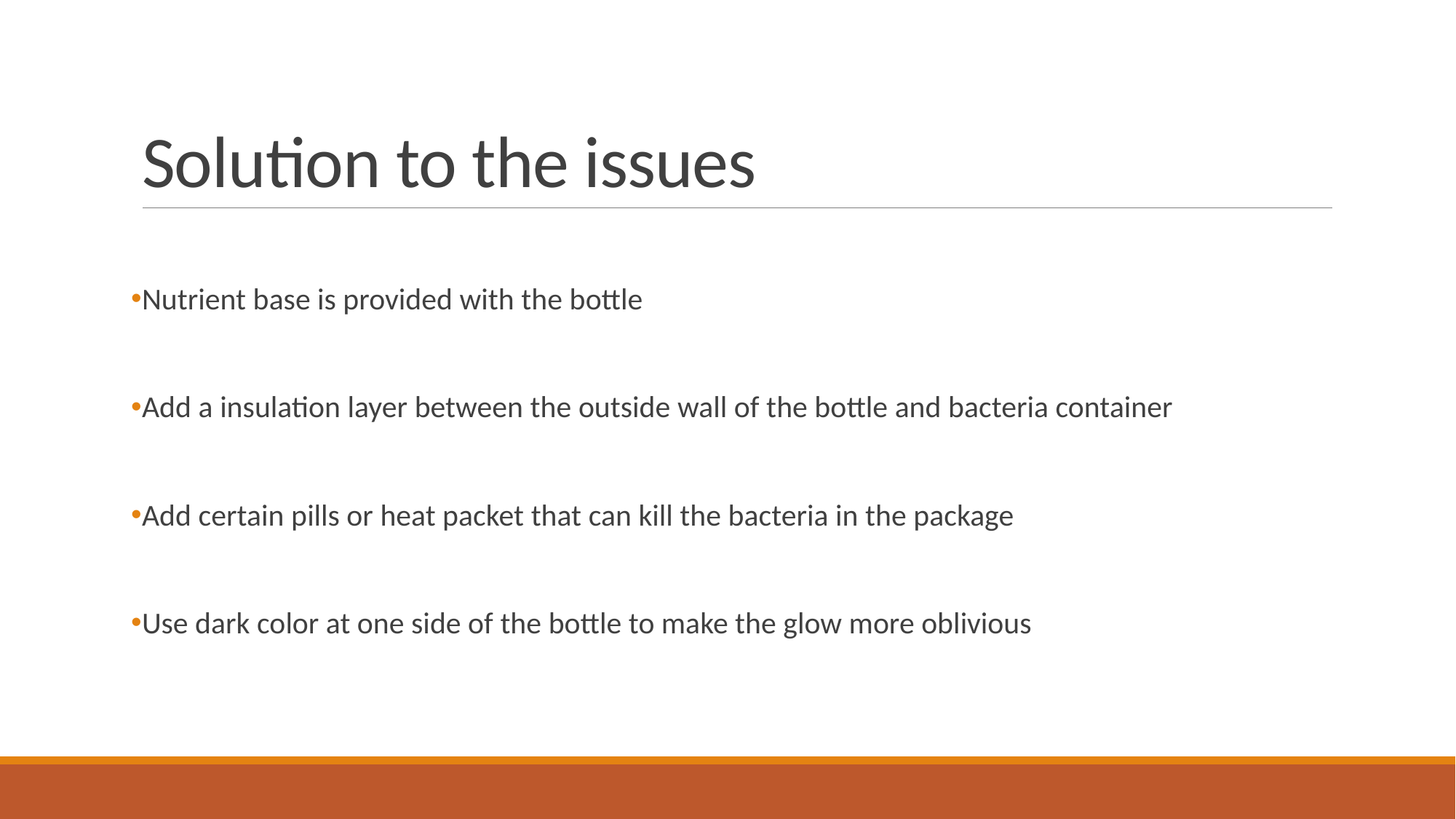

# Solution to the issues

Nutrient base is provided with the bottle

Add a insulation layer between the outside wall of the bottle and bacteria container

Add certain pills or heat packet that can kill the bacteria in the package

Use dark color at one side of the bottle to make the glow more oblivious